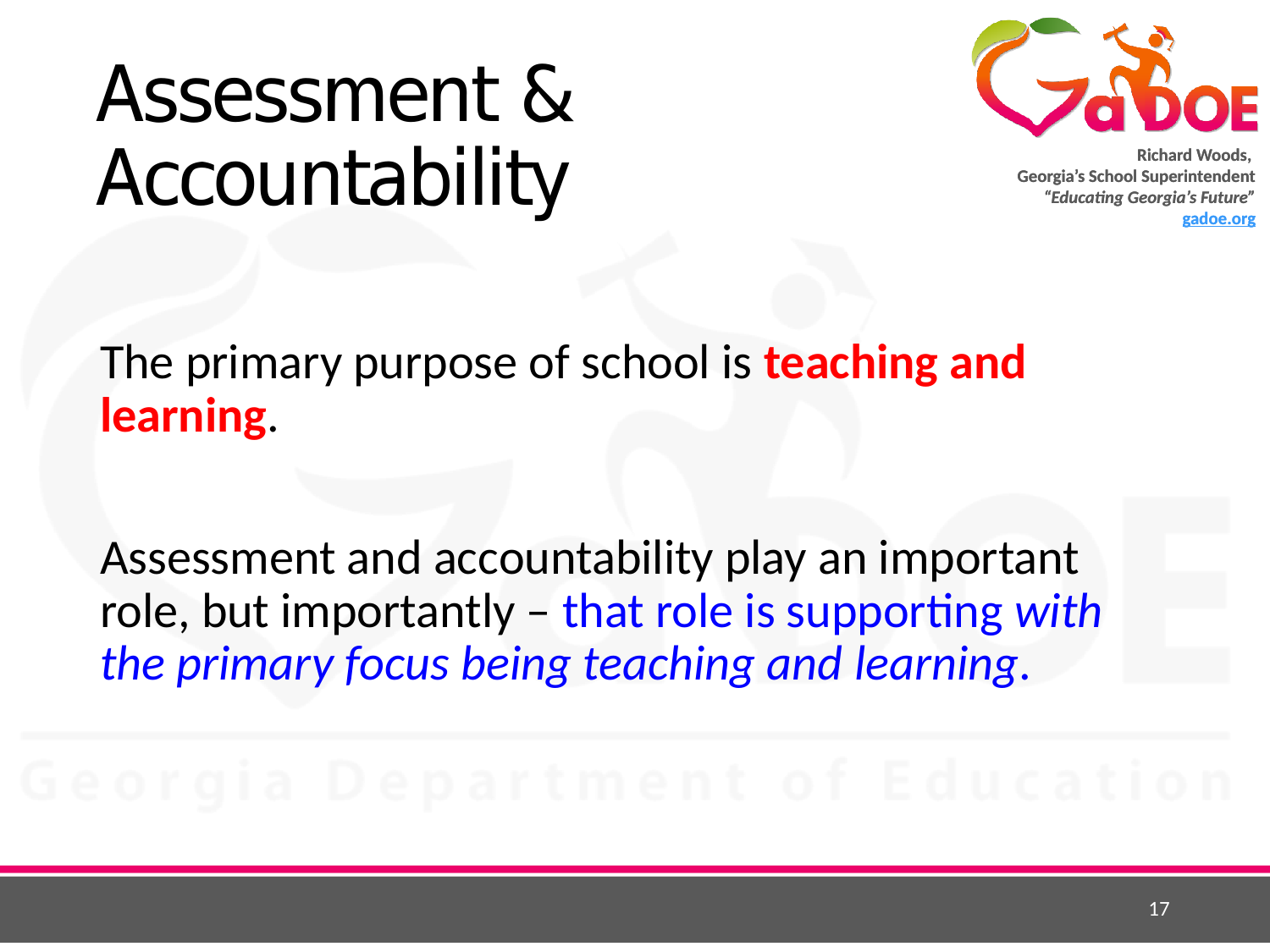

# Assessment & Accountability

The primary purpose of school is teaching and learning.

Assessment and accountability play an important role, but importantly – that role is supporting with the primary focus being teaching and learning.

17